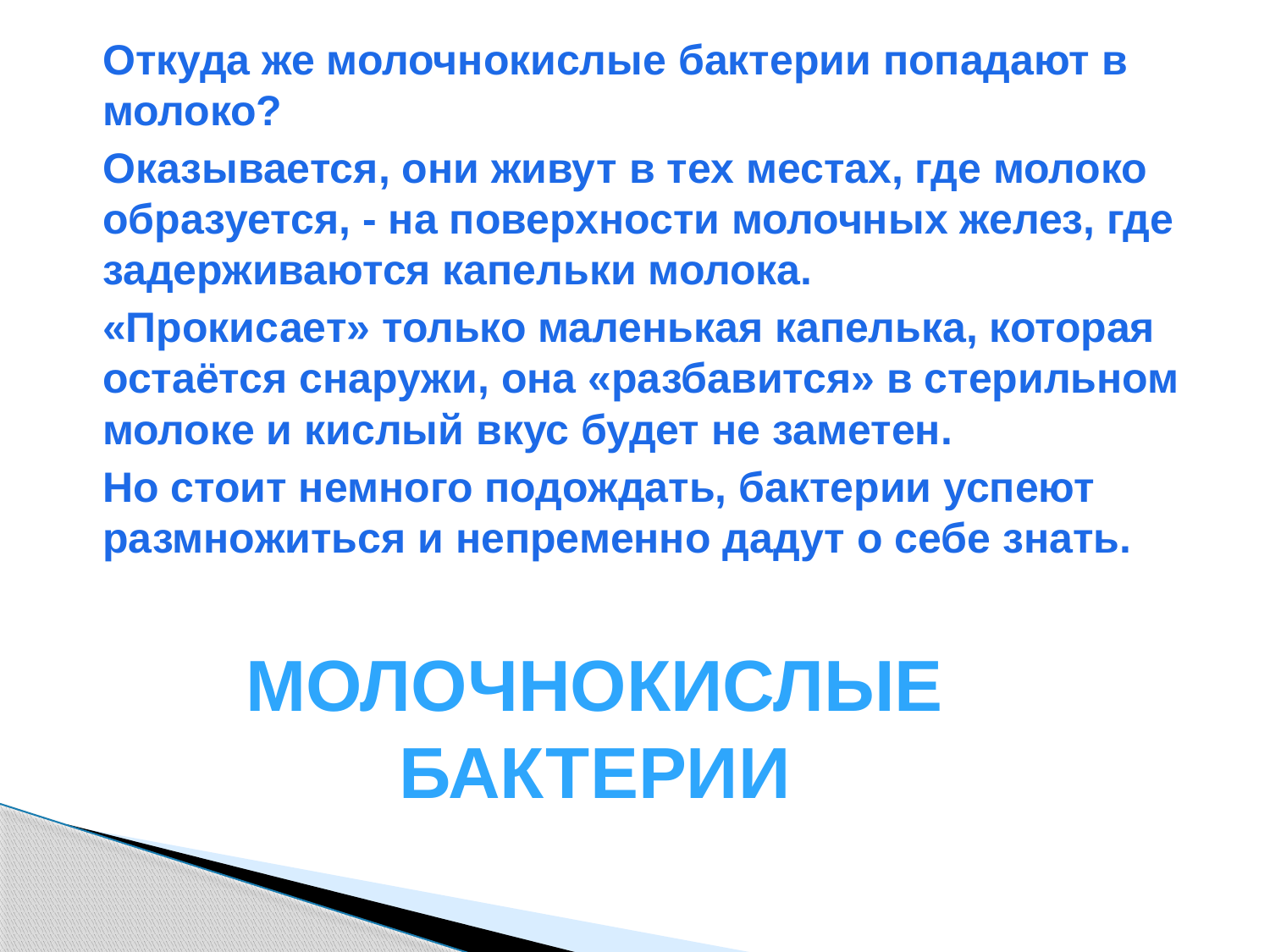

Откуда же молочнокислые бактерии попадают в молоко?
Оказывается, они живут в тех местах, где молоко образуется, - на поверхности молочных желез, где задерживаются капельки молока.
«Прокисает» только маленькая капелька, которая остаётся снаружи, она «разбавится» в стерильном молоке и кислый вкус будет не заметен.
Но стоит немного подождать, бактерии успеют размножиться и непременно дадут о себе знать.
# Молочнокислые бактерии